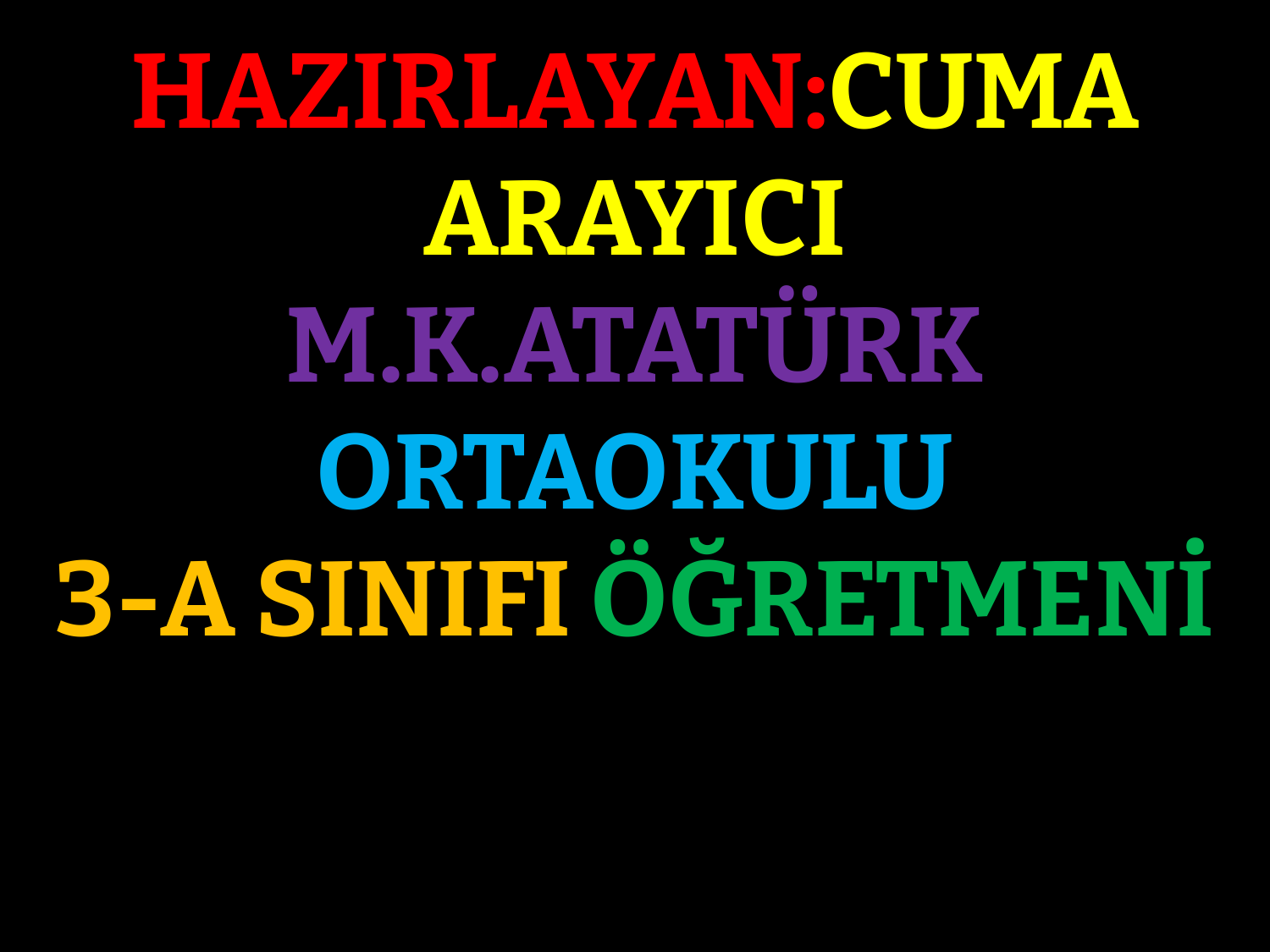

HAZIRLAYAN:CUMA ARAYICI
M.K.ATATÜRK ORTAOKULU
3-A SINIFI ÖĞRETMENİ
#